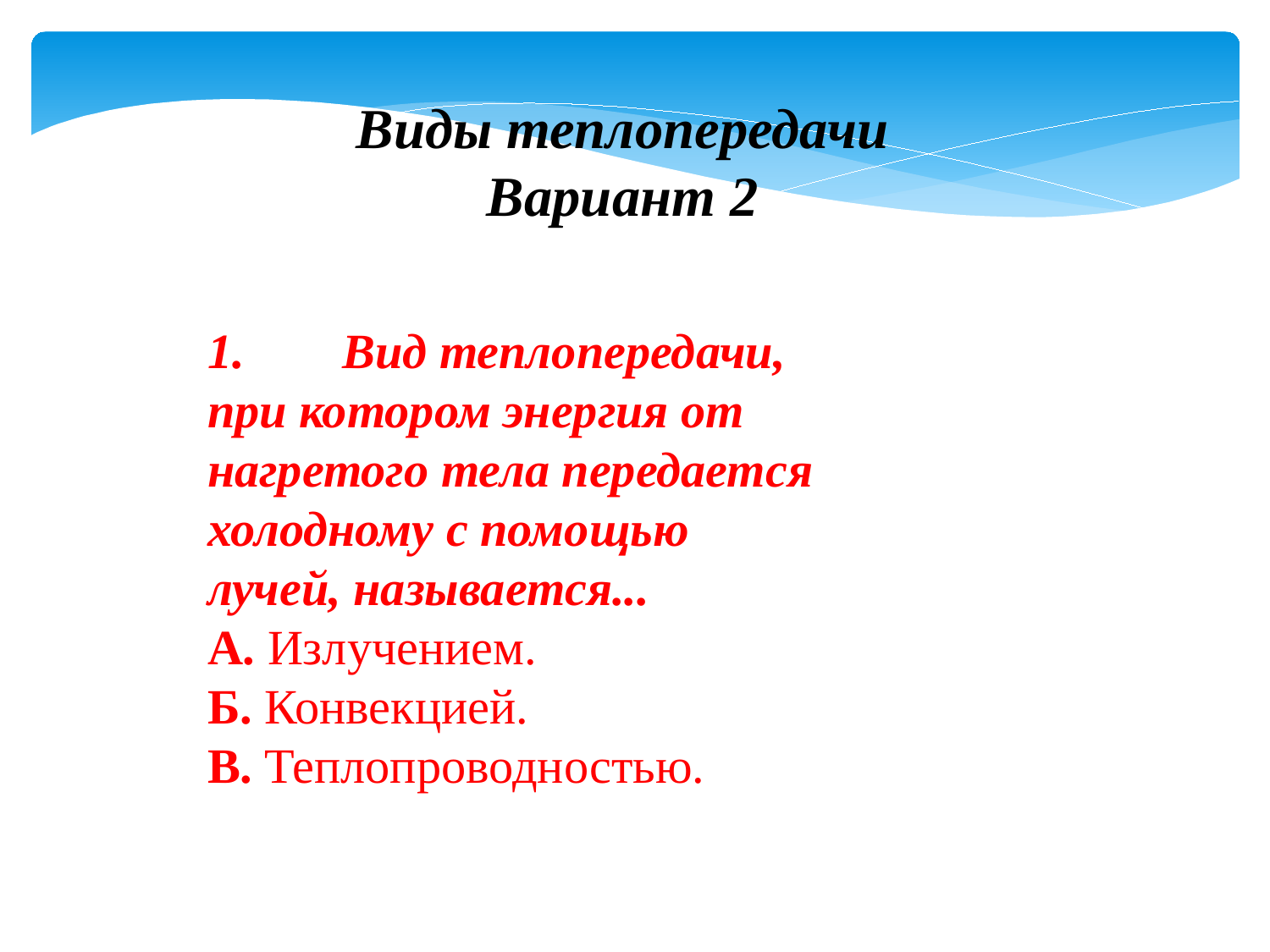

Виды теплопередачи
Вариант 2

1.        Вид теплопередачи, при котором энергия от нагретого тела передается холодному с помощью лучей, называется...
А. Излучением.
Б. Конвекцией.
В. Теплопроводностью.